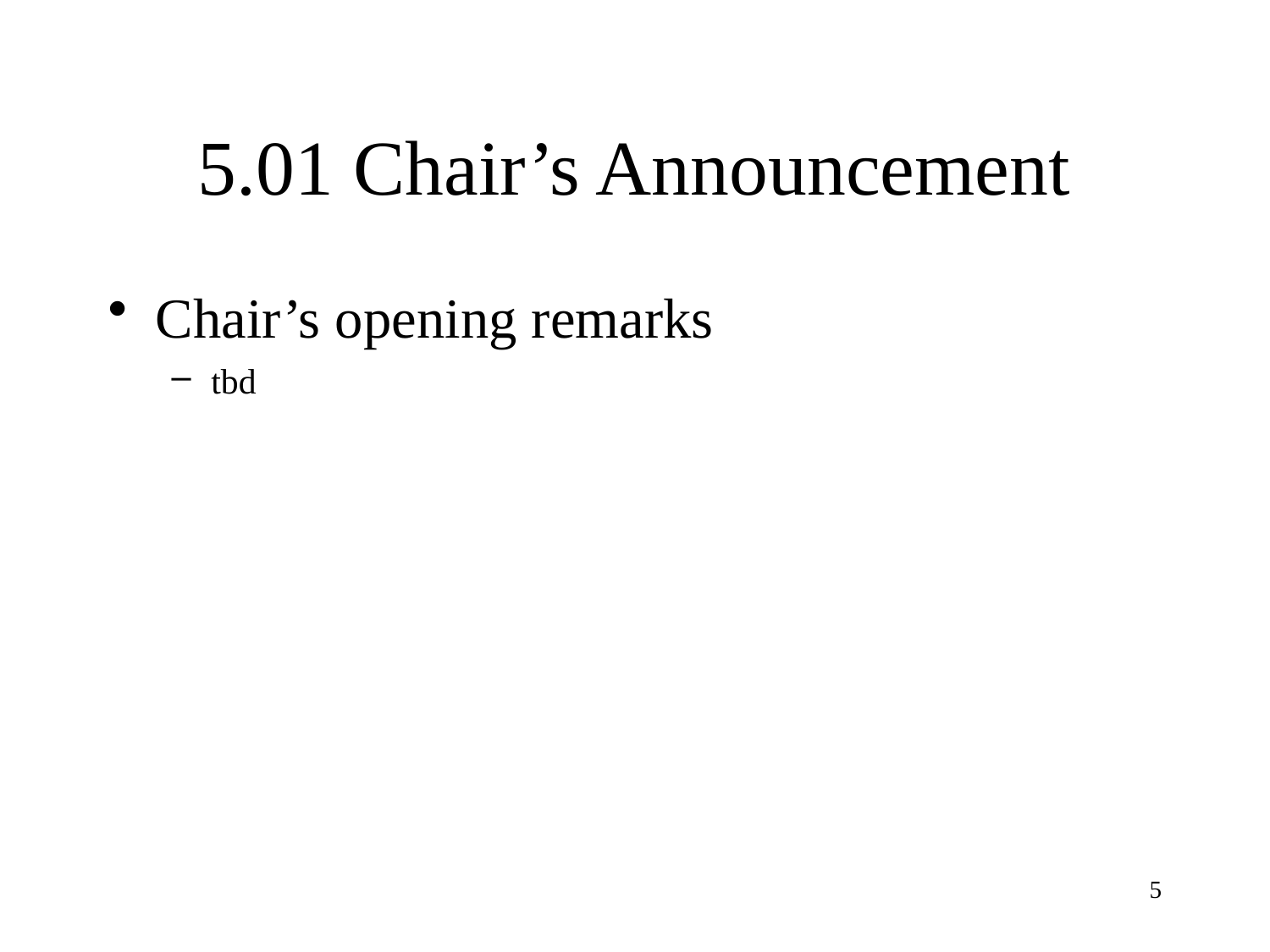

# 5.01 Chair’s Announcement
Chair’s opening remarks
tbd

5